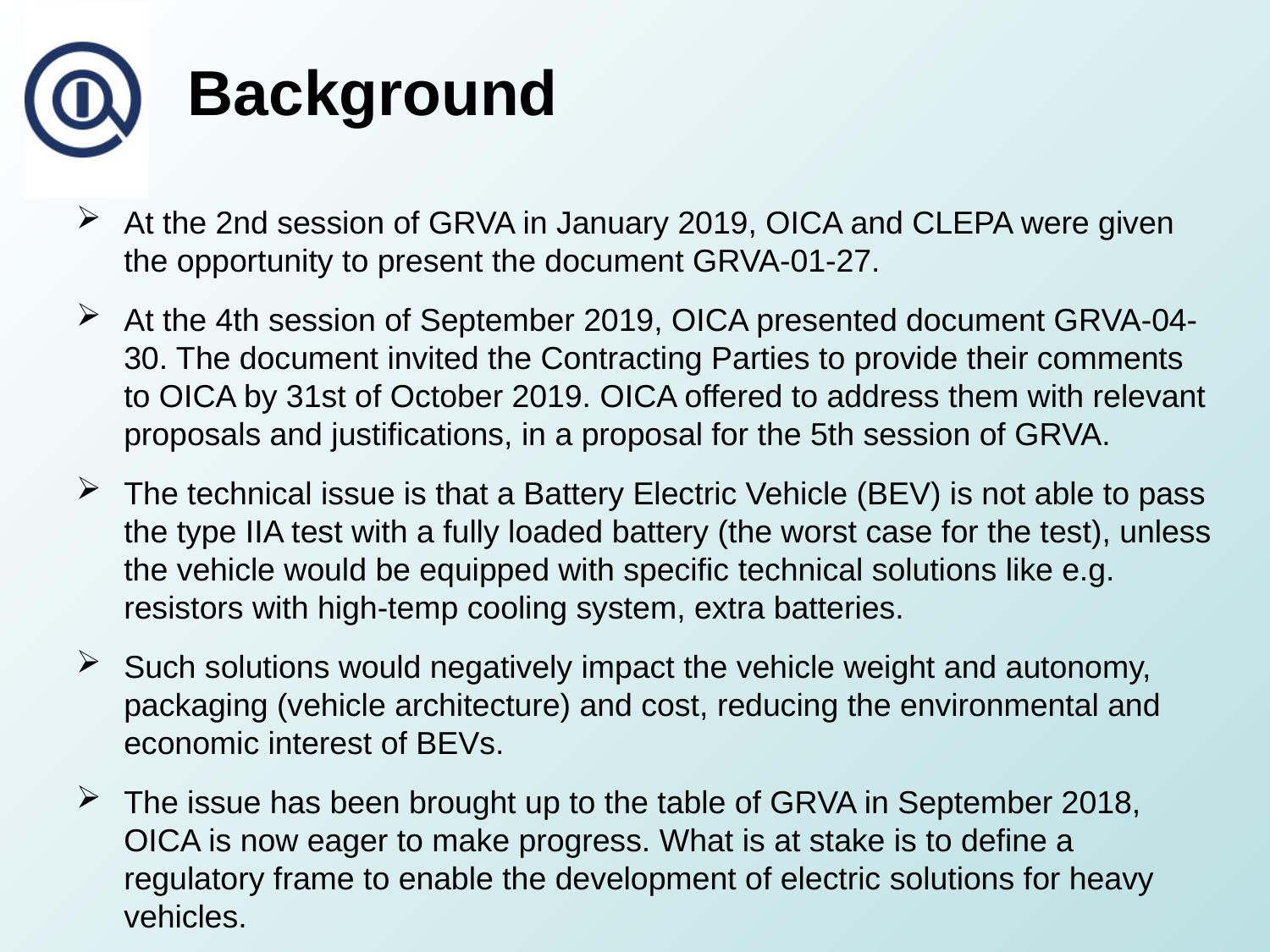

# Background
At the 2nd session of GRVA in January 2019, OICA and CLEPA were given the opportunity to present the document GRVA-01-27.
At the 4th session of September 2019, OICA presented document GRVA-04-30. The document invited the Contracting Parties to provide their comments to OICA by 31st of October 2019. OICA offered to address them with relevant proposals and justifications, in a proposal for the 5th session of GRVA.
The technical issue is that a Battery Electric Vehicle (BEV) is not able to pass the type IIA test with a fully loaded battery (the worst case for the test), unless the vehicle would be equipped with specific technical solutions like e.g. resistors with high-temp cooling system, extra batteries.
Such solutions would negatively impact the vehicle weight and autonomy, packaging (vehicle architecture) and cost, reducing the environmental and economic interest of BEVs.
The issue has been brought up to the table of GRVA in September 2018, OICA is now eager to make progress. What is at stake is to define a regulatory frame to enable the development of electric solutions for heavy vehicles.